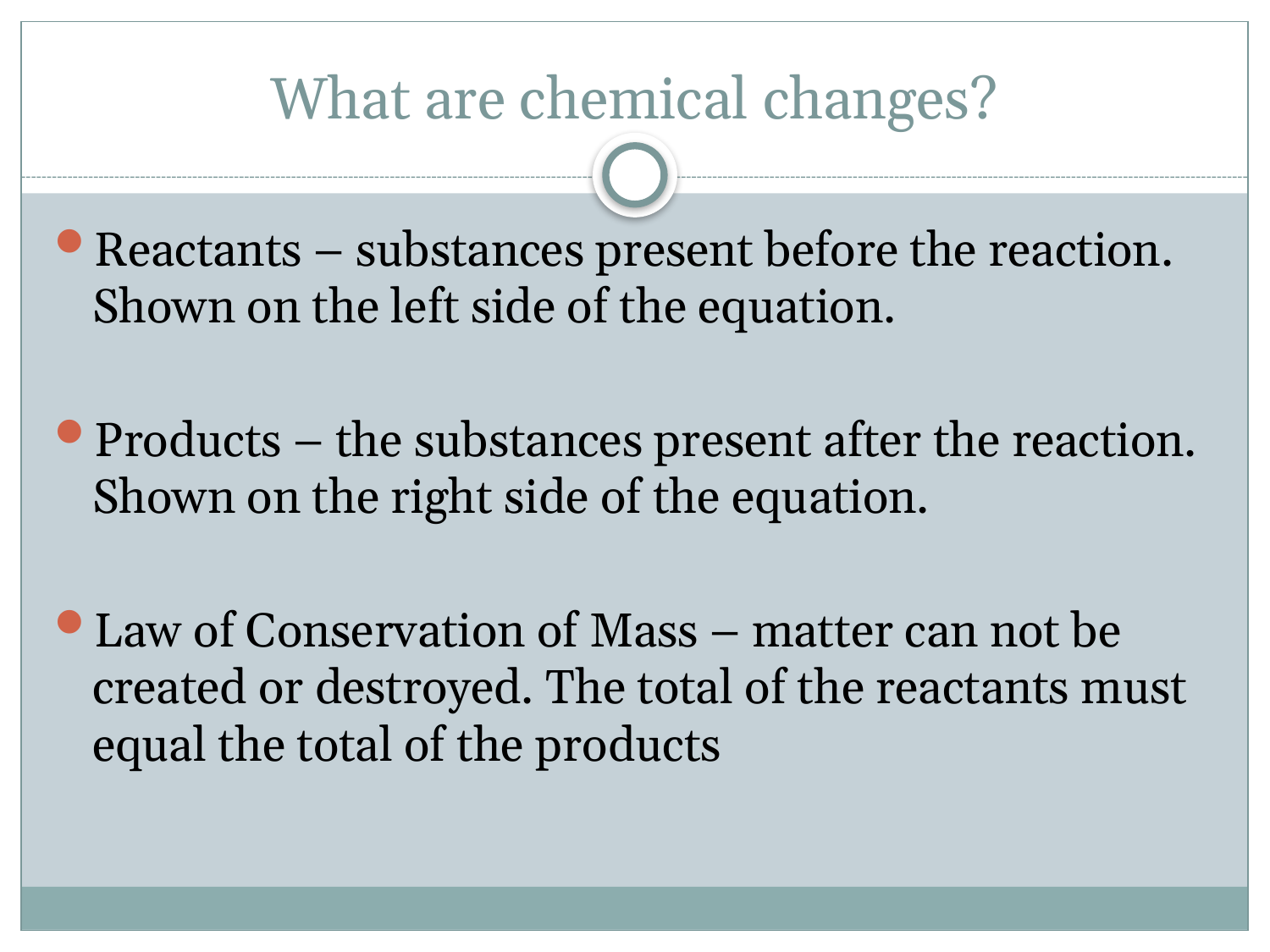

# What are chemical changes?
Reactants – substances present before the reaction. Shown on the left side of the equation.

Products – the substances present after the reaction. Shown on the right side of the equation.

Law of Conservation of Mass – matter can not be created or destroyed. The total of the reactants must equal the total of the products